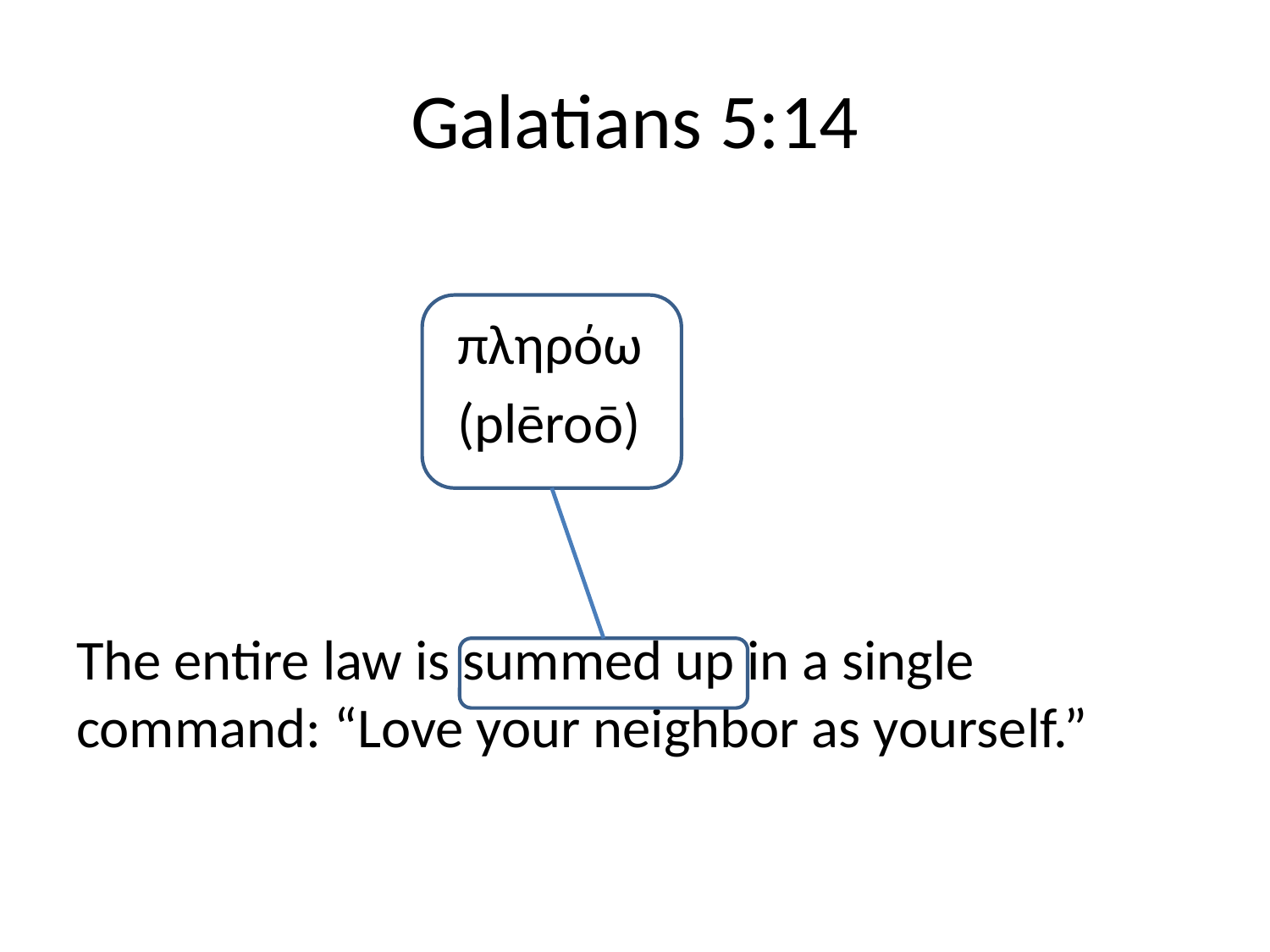

# Galatians 5:14

			πληρόω
			(plēroō)

The entire law is summed up in a single command: “Love your neighbor as yourself.”